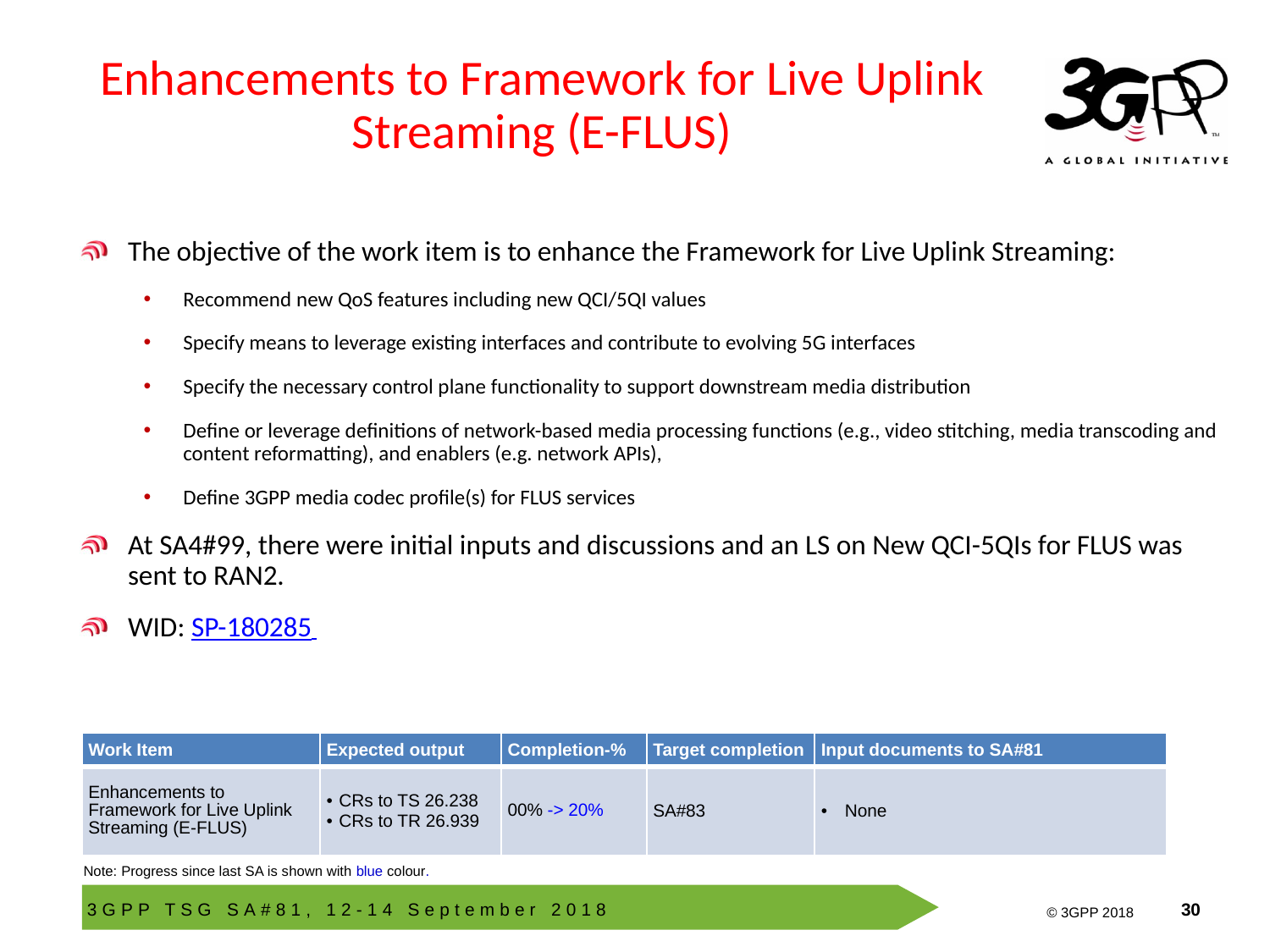

# Enhancements to Framework for Live Uplink Streaming (E-FLUS)
The objective of the work item is to enhance the Framework for Live Uplink Streaming:
Recommend new QoS features including new QCI/5QI values
Specify means to leverage existing interfaces and contribute to evolving 5G interfaces
Specify the necessary control plane functionality to support downstream media distribution
Define or leverage definitions of network-based media processing functions (e.g., video stitching, media transcoding and content reformatting), and enablers (e.g. network APIs),
Define 3GPP media codec profile(s) for FLUS services
At SA4#99, there were initial inputs and discussions and an LS on New QCI-5QIs for FLUS was sent to RAN2.
WID: SP-180285

| Work Item | Expected output | Completion-% | Target completion | Input documents to SA#81 |
| --- | --- | --- | --- | --- |
| Enhancements to Framework for Live Uplink Streaming (E-FLUS) | CRs to TS 26.238 CRs to TR 26.939 | 00% -> 20% | SA#83 | None |
Note: Progress since last SA is shown with blue colour.